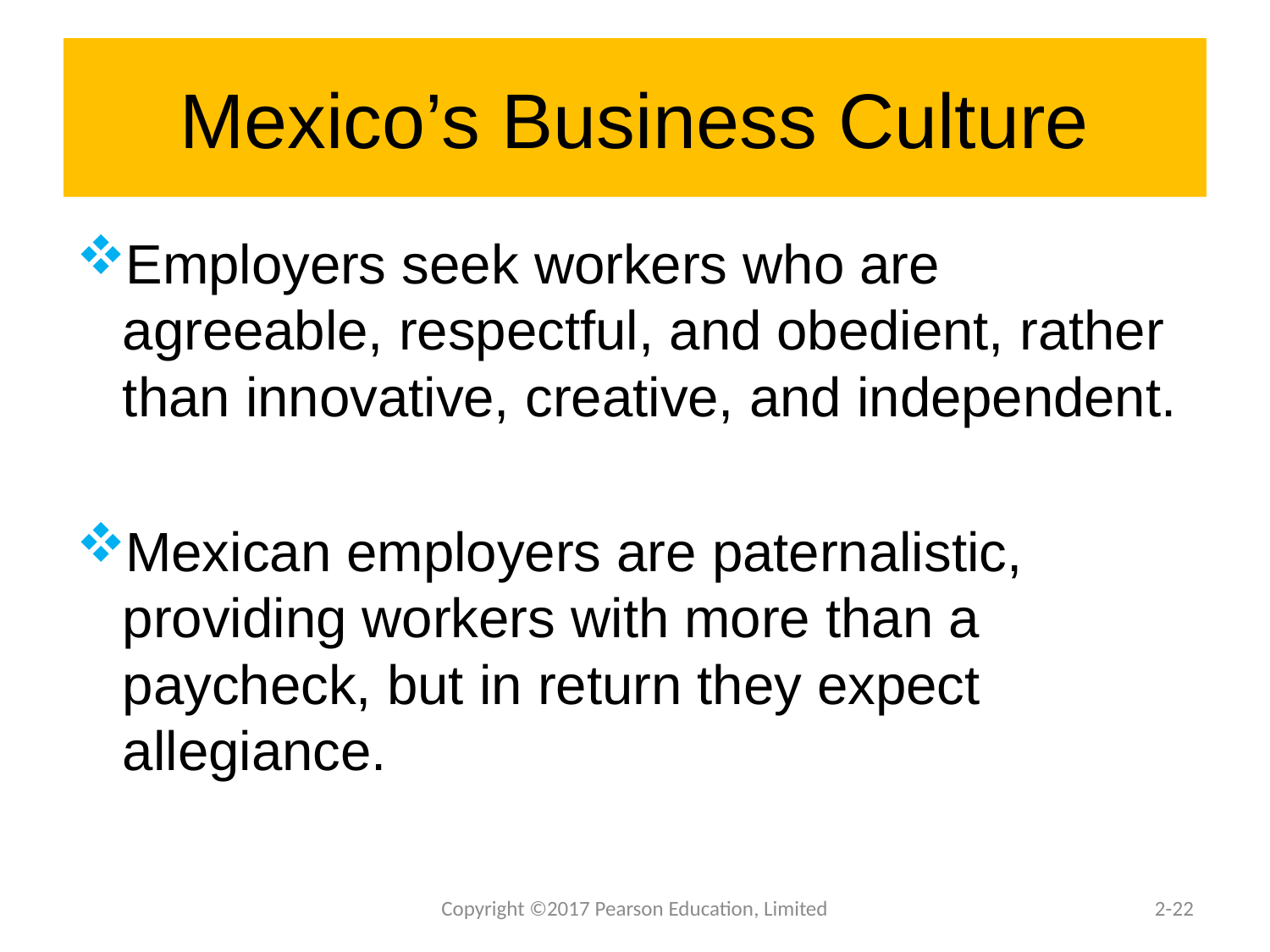

# Mexico’s Business Culture
Employers seek workers who are agreeable, respectful, and obedient, rather than innovative, creative, and independent.

Mexican employers are paternalistic, providing workers with more than a paycheck, but in return they expect allegiance.
Copyright ©2017 Pearson Education, Limited
2-22